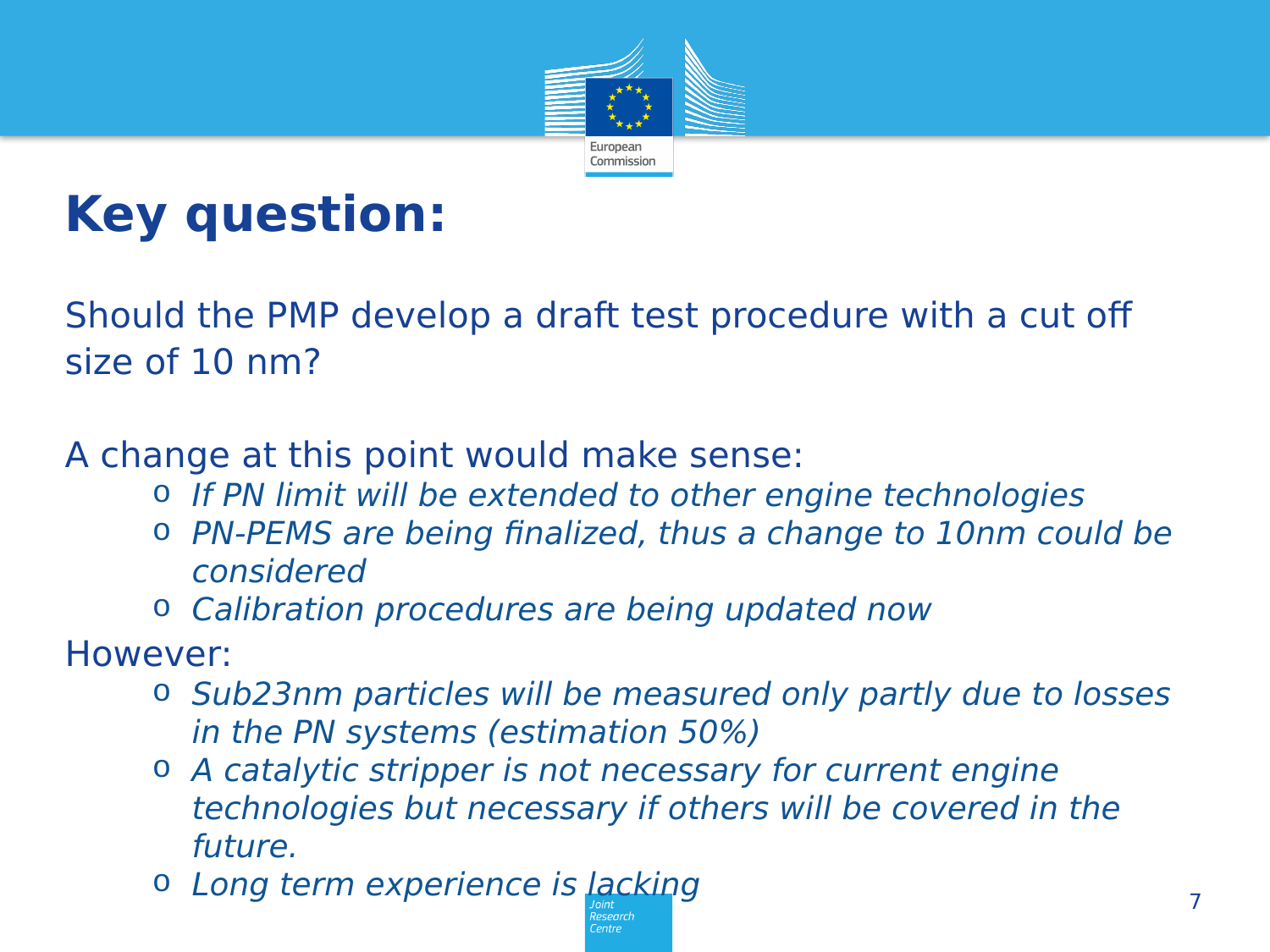

# Key question:

Should the PMP develop a draft test procedure with a cut off size of 10 nm?

A change at this point would make sense:
If PN limit will be extended to other engine technologies
PN-PEMS are being finalized, thus a change to 10nm could be considered
Calibration procedures are being updated now
However:
Sub23nm particles will be measured only partly due to losses in the PN systems (estimation 50%)
A catalytic stripper is not necessary for current engine technologies but necessary if others will be covered in the future.
Long term experience is lacking